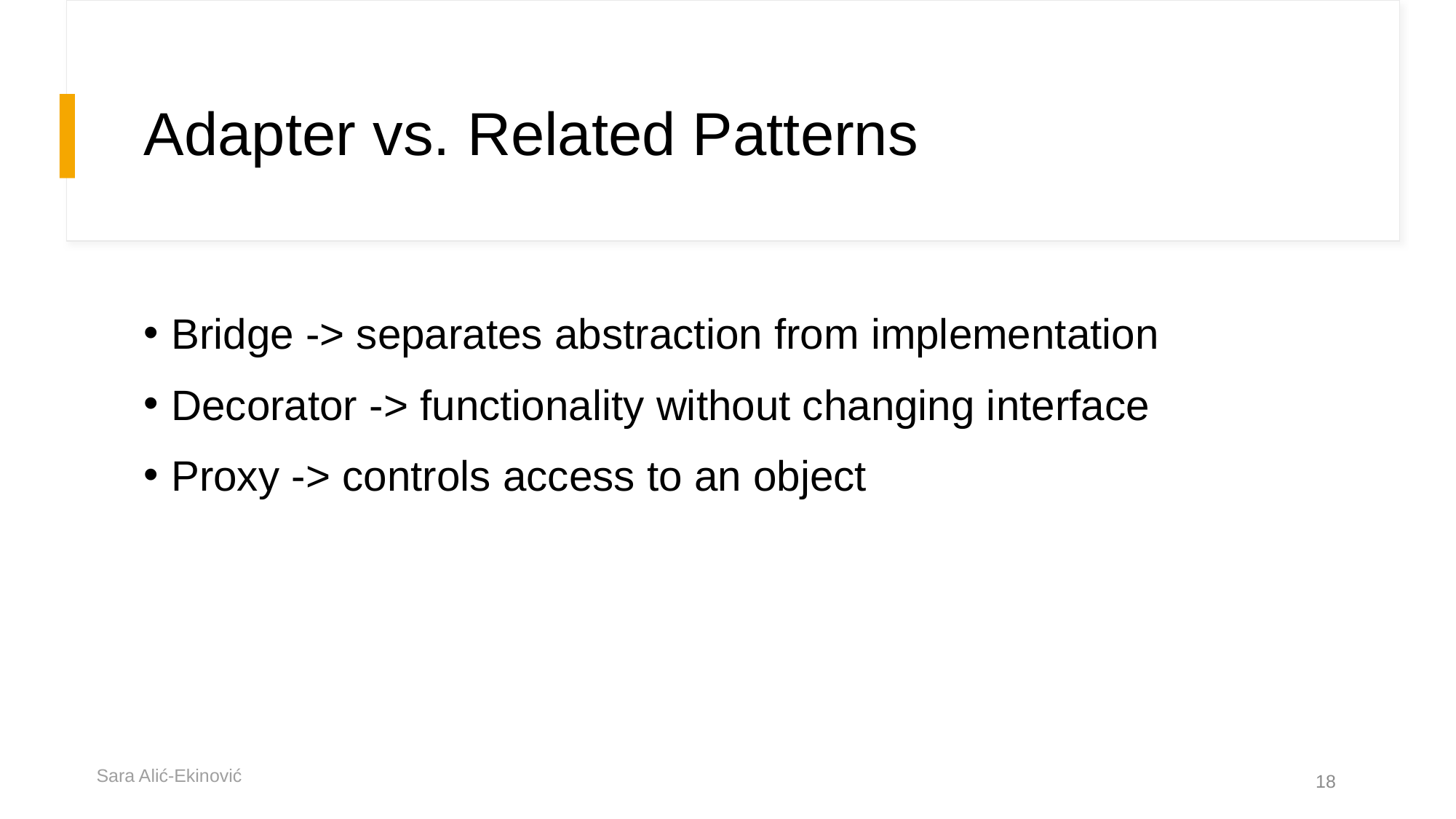

# Adapter vs. Related Patterns
Bridge -> separates abstraction from implementation
Decorator -> functionality without changing interface
Proxy -> controls access to an object
Sara Alić-Ekinović
18